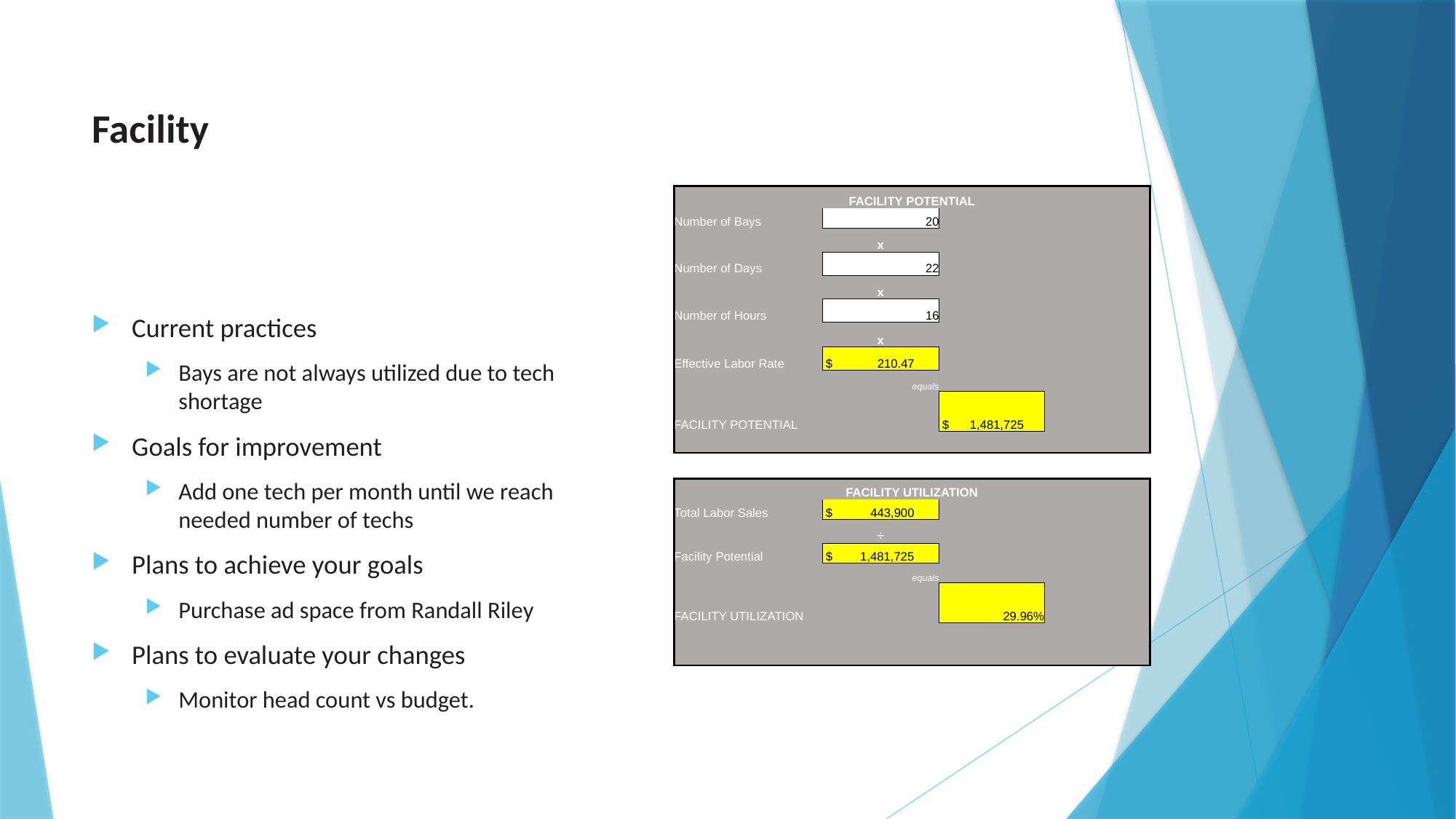

# Facility
|  |  |  |  |  |  |  |  |
| --- | --- | --- | --- | --- | --- | --- | --- |
|  | FACILITY POTENTIAL |  |  |  |  |  |  |
|  | Number of Bays | 20 |  |  |  |  |  |
|  |  | x |  |  |  |  |  |
|  | Number of Days | 22 |  |  |  |  |  |
|  |  | x |  |  |  |  |  |
|  | Number of Hours | 16 |  |  |  |  |  |
|  |  | x |  |  |  |  |  |
|  | Effective Labor Rate | $ 210.47 |  |  |  |  |  |
|  |  | equals |  |  |  |  |  |
|  | FACILITY POTENTIAL |  | $ 1,481,725 |  |  |  |  |
|  |  |  |  |  |  |  |  |
|  |  |  |  |  |  |  |  |
|  | FACILITY UTILIZATION |  |  |  |  |  |  |
|  | Total Labor Sales | $ 443,900 |  |  |  |  |  |
|  |  | ÷ |  |  |  |  |  |
|  | Facility Potential | $ 1,481,725 |  |  |  |  |  |
|  |  | equals |  |  |  |  |  |
|  | FACILITY UTILIZATION |  | 29.96% |  |  |  |  |
|  |  |  |  |  |  |  |  |
|  |  |  |  |  |  |  |  |
|  |  |  |  |  |  |  |  |

Current practices
Bays are not always utilized due to tech shortage
Goals for improvement
Add one tech per month until we reach needed number of techs
Plans to achieve your goals
Purchase ad space from Randall Riley
Plans to evaluate your changes
Monitor head count vs budget.